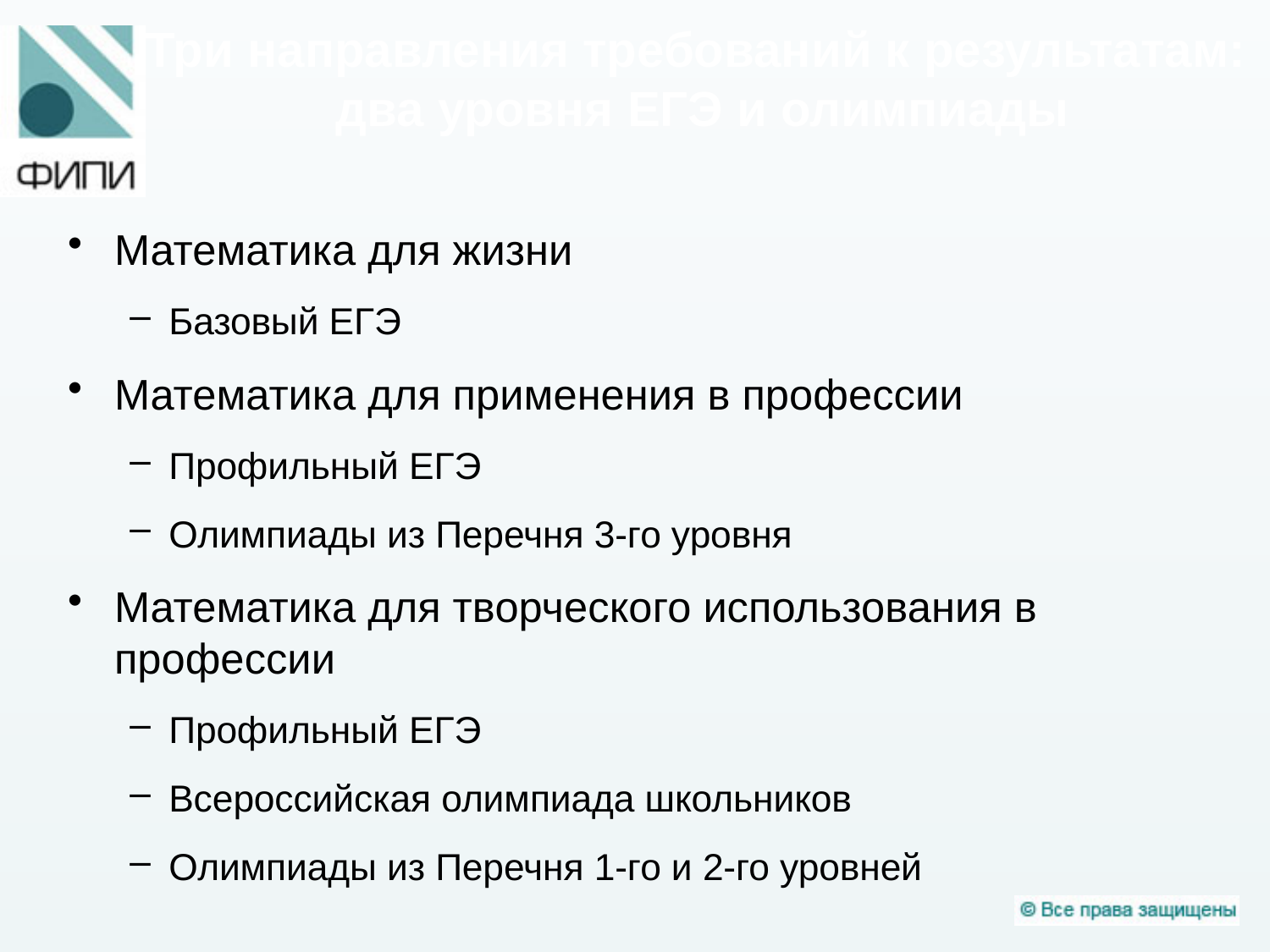

# Три направления требований к результатам: два уровня ЕГЭ и олимпиады
Математика для жизни
Базовый ЕГЭ
Математика для применения в профессии
Профильный ЕГЭ
Олимпиады из Перечня 3-го уровня
Математика для творческого использования в профессии
Профильный ЕГЭ
Всероссийская олимпиада школьников
Олимпиады из Перечня 1-го и 2-го уровней